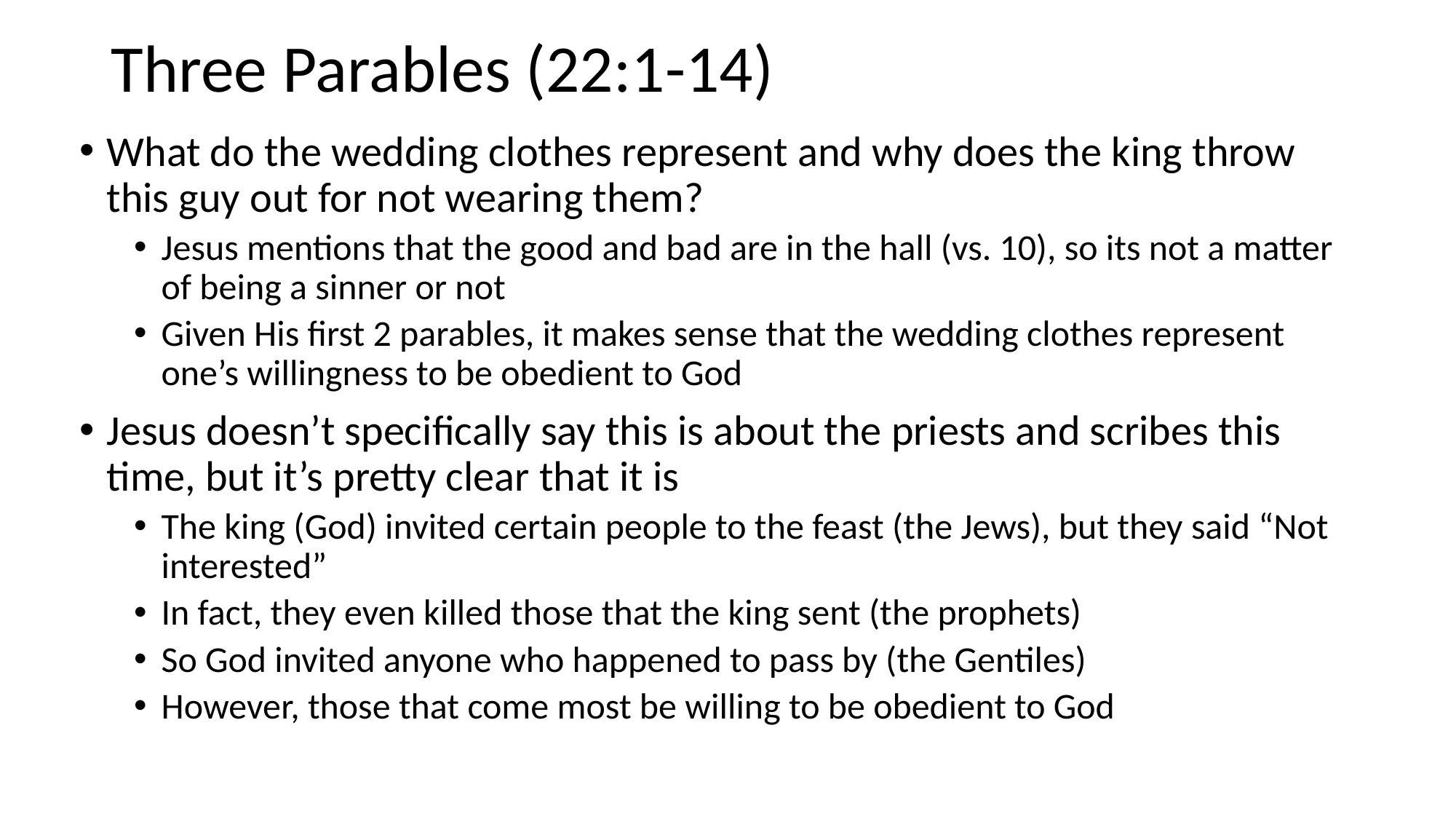

# Three Parables (22:1-14)
What do the wedding clothes represent and why does the king throw this guy out for not wearing them?
Jesus mentions that the good and bad are in the hall (vs. 10), so its not a matter of being a sinner or not
Given His first 2 parables, it makes sense that the wedding clothes represent one’s willingness to be obedient to God
Jesus doesn’t specifically say this is about the priests and scribes this time, but it’s pretty clear that it is
The king (God) invited certain people to the feast (the Jews), but they said “Not interested”
In fact, they even killed those that the king sent (the prophets)
So God invited anyone who happened to pass by (the Gentiles)
However, those that come most be willing to be obedient to God